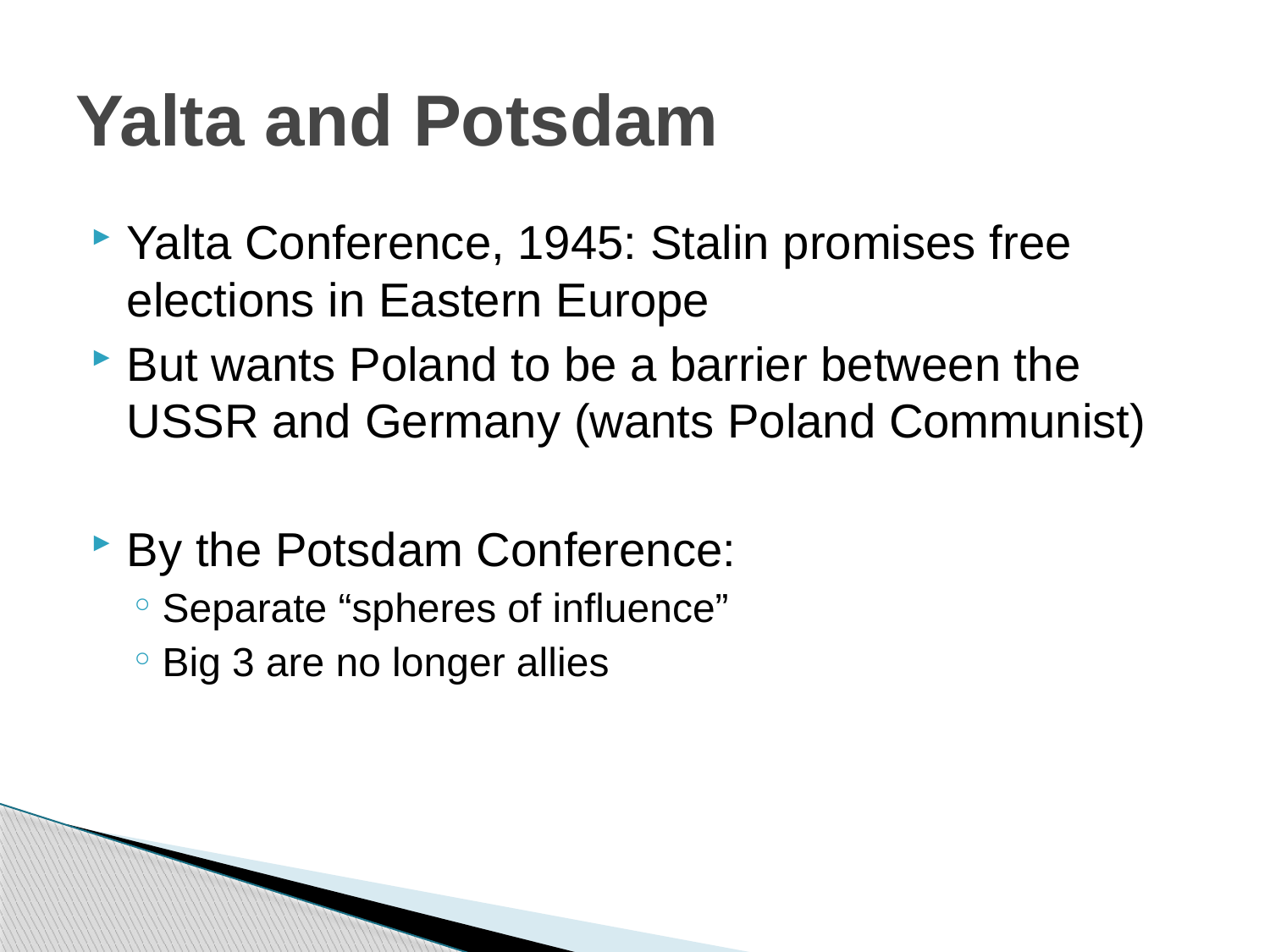

# Yalta and Potsdam
Yalta Conference, 1945: Stalin promises free elections in Eastern Europe
But wants Poland to be a barrier between the USSR and Germany (wants Poland Communist)

By the Potsdam Conference:
Separate “spheres of influence”
Big 3 are no longer allies